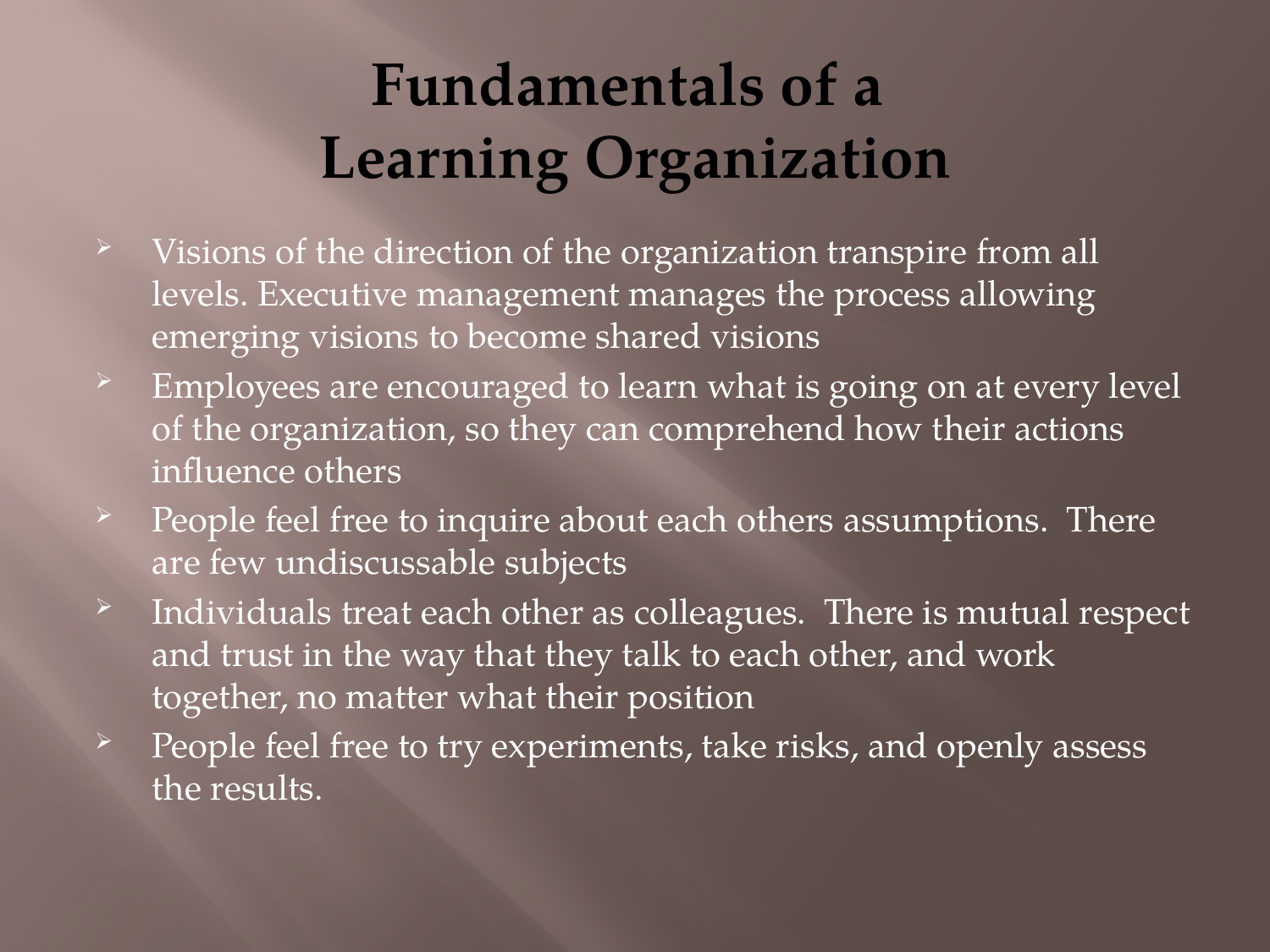

# Fundamentals of a Learning Organization
Visions of the direction of the organization transpire from all levels. Executive management manages the process allowing emerging visions to become shared visions
Employees are encouraged to learn what is going on at every level of the organization, so they can comprehend how their actions influence others
People feel free to inquire about each others assumptions.  There are few undiscussable subjects
Individuals treat each other as colleagues.  There is mutual respect and trust in the way that they talk to each other, and work together, no matter what their position
People feel free to try experiments, take risks, and openly assess the results.